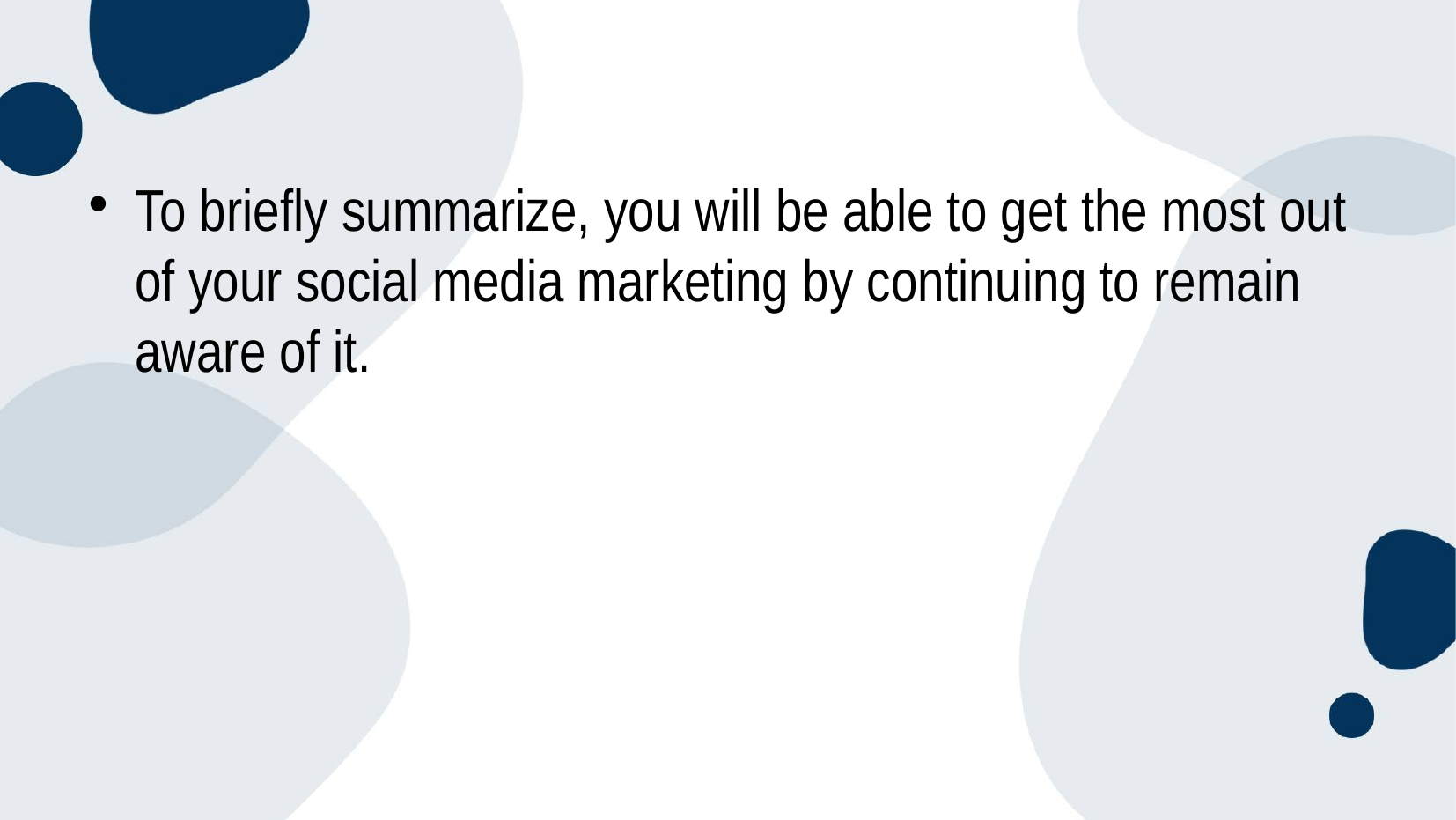

To briefly summarize, you will be able to get the most out of your social media marketing by continuing to remain aware of it.